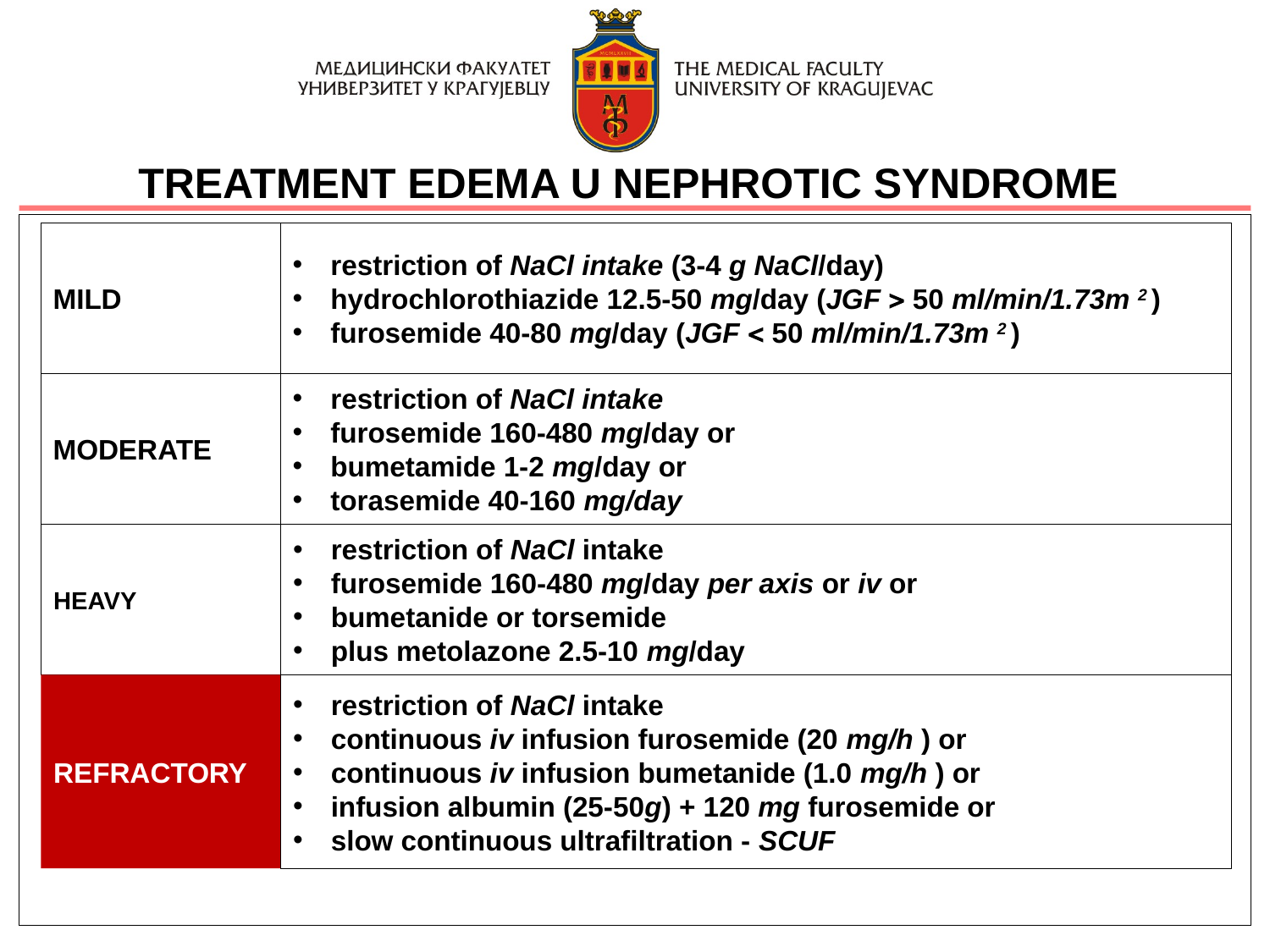

TREATMENT EDEMA U NEPHROTIC SYNDROME

MILD
 restriction of NaCl intake (3-4 g NaCl/day)
 hydrochlorothiazide 12.5-50 mg/day (JGF > 50 ml/min/1.73m 2 )
 furosemide 40-80 mg/day (JGF < 50 ml/min/1.73m 2 )
MODERATE
 restriction of NaCl intake
 furosemide 160-480 mg/day or
 bumetamide 1-2 mg/day or
 torasemide 40-160 mg/day
HEAVY
 restriction of NaCl intake
 furosemide 160-480 mg/day per axis or iv or
 bumetanide or torsemide
 plus metolazone 2.5-10 mg/day
REFRACTORY
 restriction of NaCl intake
 continuous iv infusion furosemide (20 mg/h ) or
 continuous iv infusion bumetanide (1.0 mg/h ) or
 infusion albumin (25-50g) + 120 mg furosemide or
 slow continuous ultrafiltration - SCUF